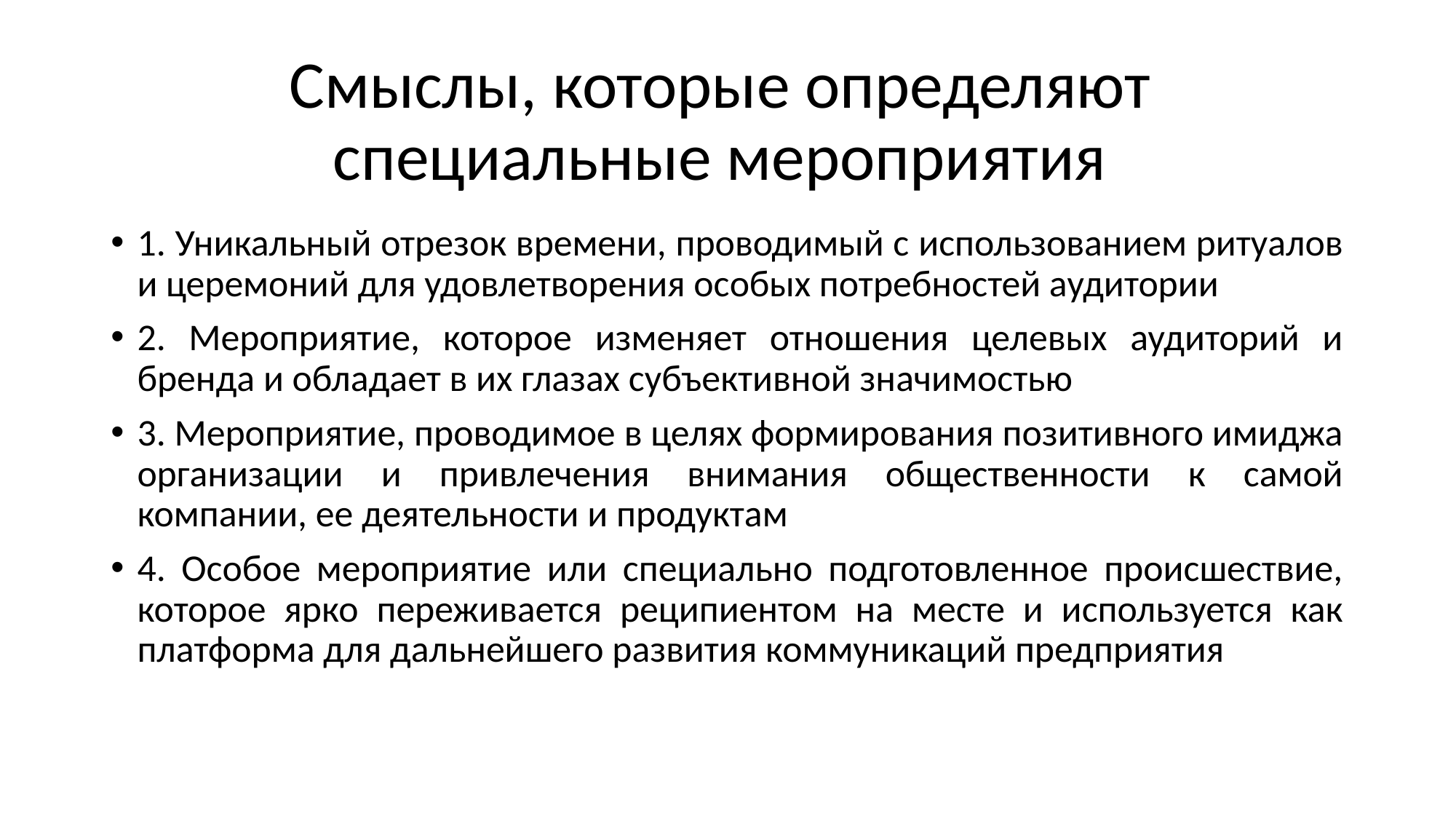

# Смыслы, которые определяют специальные мероприятия
1. Уникальный отрезок времени, проводимый с использованием ритуалов и церемоний для удовлетворения особых потребностей аудитории
2. Мероприятие, которое изменяет отношения целевых аудиторий и бренда и обладает в их глазах субъективной значимостью
3. Мероприятие, проводимое в целях формирования позитивного имиджа организации и привлечения внимания общественности к самой компании, ее деятельности и продуктам
4. Особое мероприятие или специально подготовленное происшествие, которое ярко переживается реципиентом на месте и используется как платформа для дальнейшего развития коммуникаций предприятия